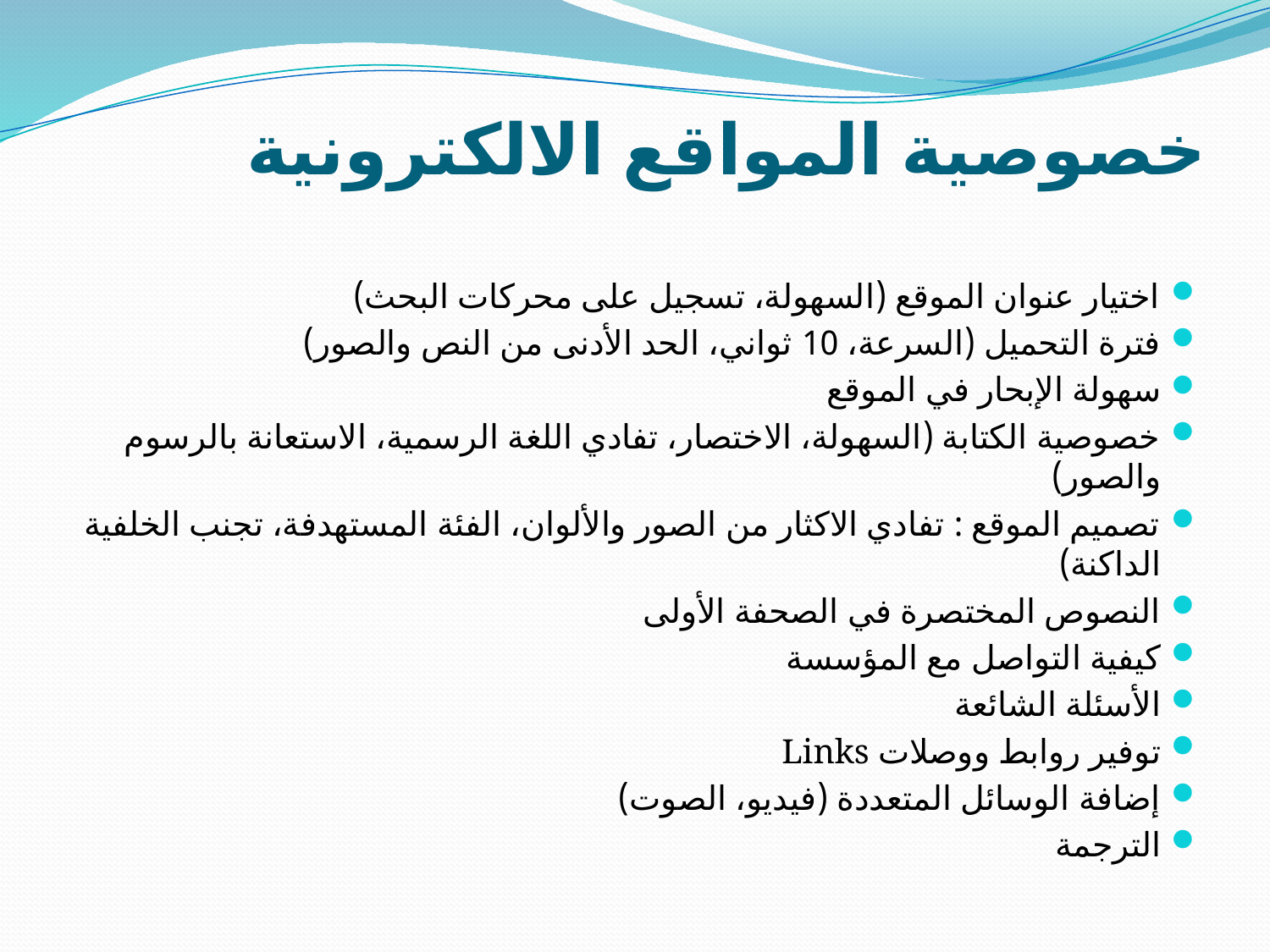

# خصوصية المواقع الالكترونية
اختيار عنوان الموقع (السهولة، تسجيل على محركات البحث)
فترة التحميل (السرعة، 10 ثواني، الحد الأدنى من النص والصور)
سهولة الإبحار في الموقع
خصوصية الكتابة (السهولة، الاختصار، تفادي اللغة الرسمية، الاستعانة بالرسوم والصور)
تصميم الموقع : تفادي الاكثار من الصور والألوان، الفئة المستهدفة، تجنب الخلفية الداكنة)
النصوص المختصرة في الصحفة الأولى
كيفية التواصل مع المؤسسة
الأسئلة الشائعة
توفير روابط ووصلات Links
إضافة الوسائل المتعددة (فيديو، الصوت)
الترجمة